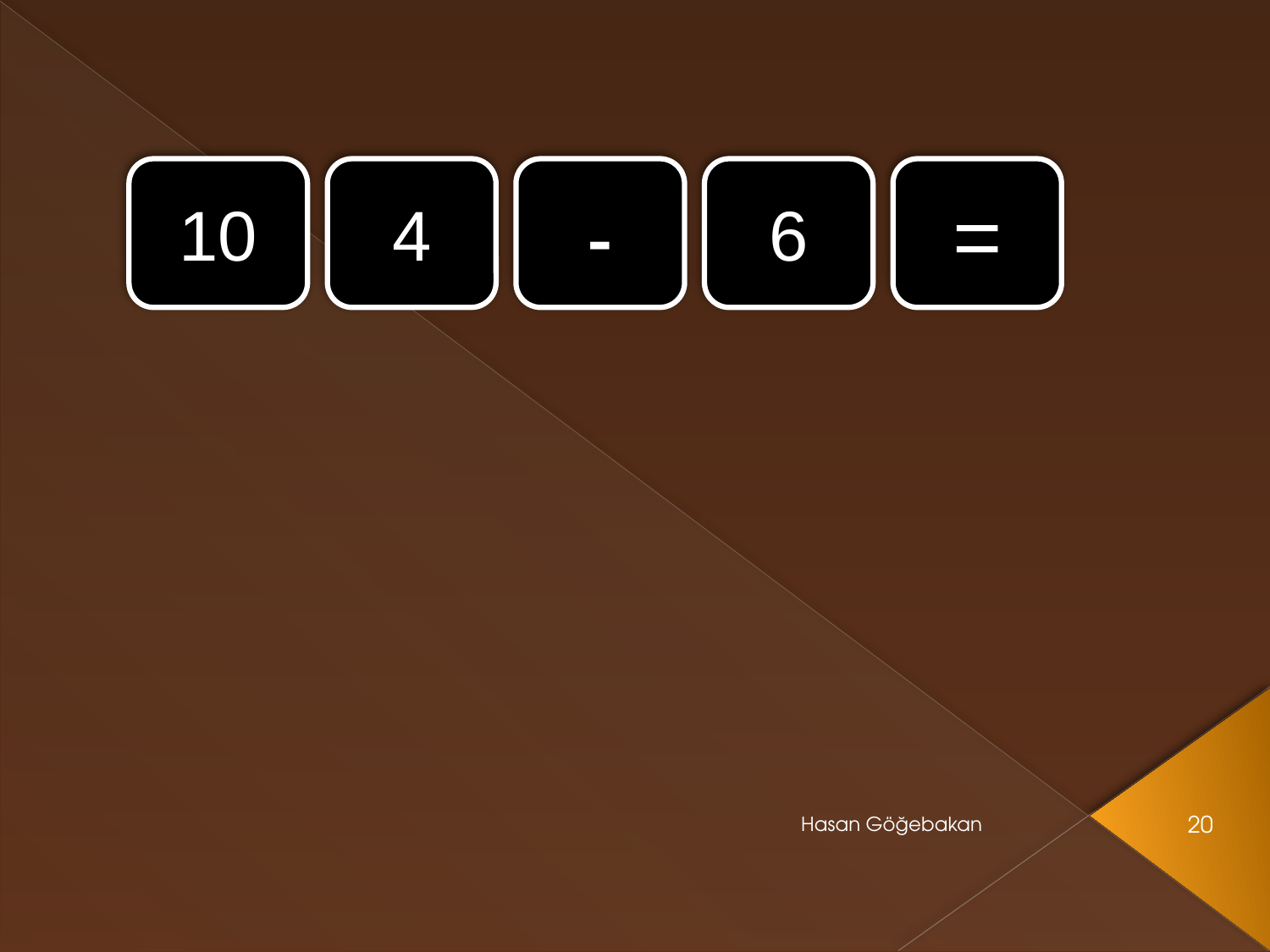

#
10
4
-
6
=

Hasan Göğebakan
20